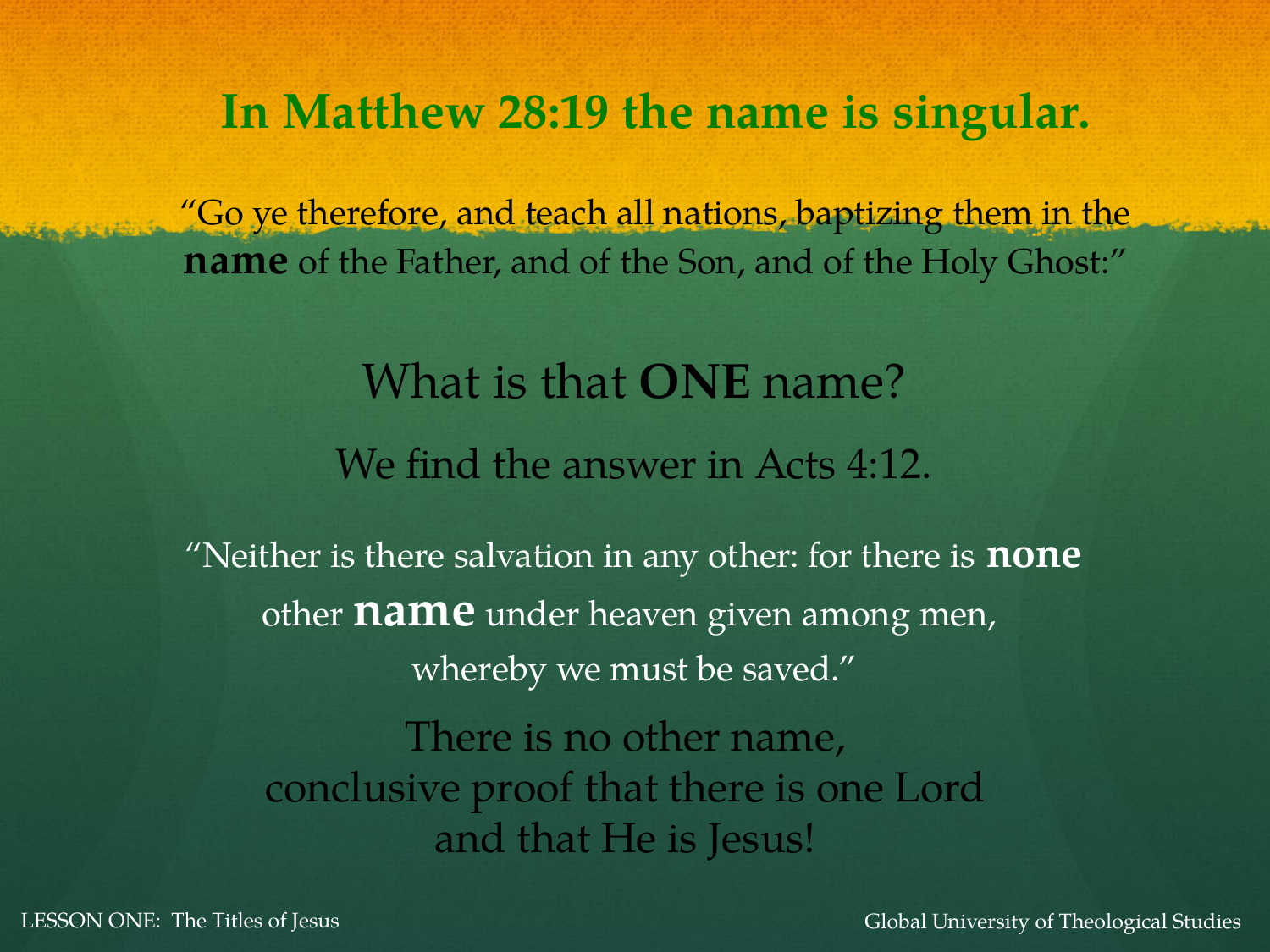

In Matthew 28:19 the name is singular.

“Go ye therefore, and teach all nations, baptizing them in the name of the Father, and of the Son, and of the Holy Ghost:”

What is that ONE name?
We find the answer in Acts 4:12.

“Neither is there salvation in any other: for there is none other name under heaven given among men,

whereby we must be saved.”
There is no other name,
 conclusive proof that there is one Lord
and that He is Jesus!

Global University of Theological Studies
LESSON ONE:  The Titles of Jesus